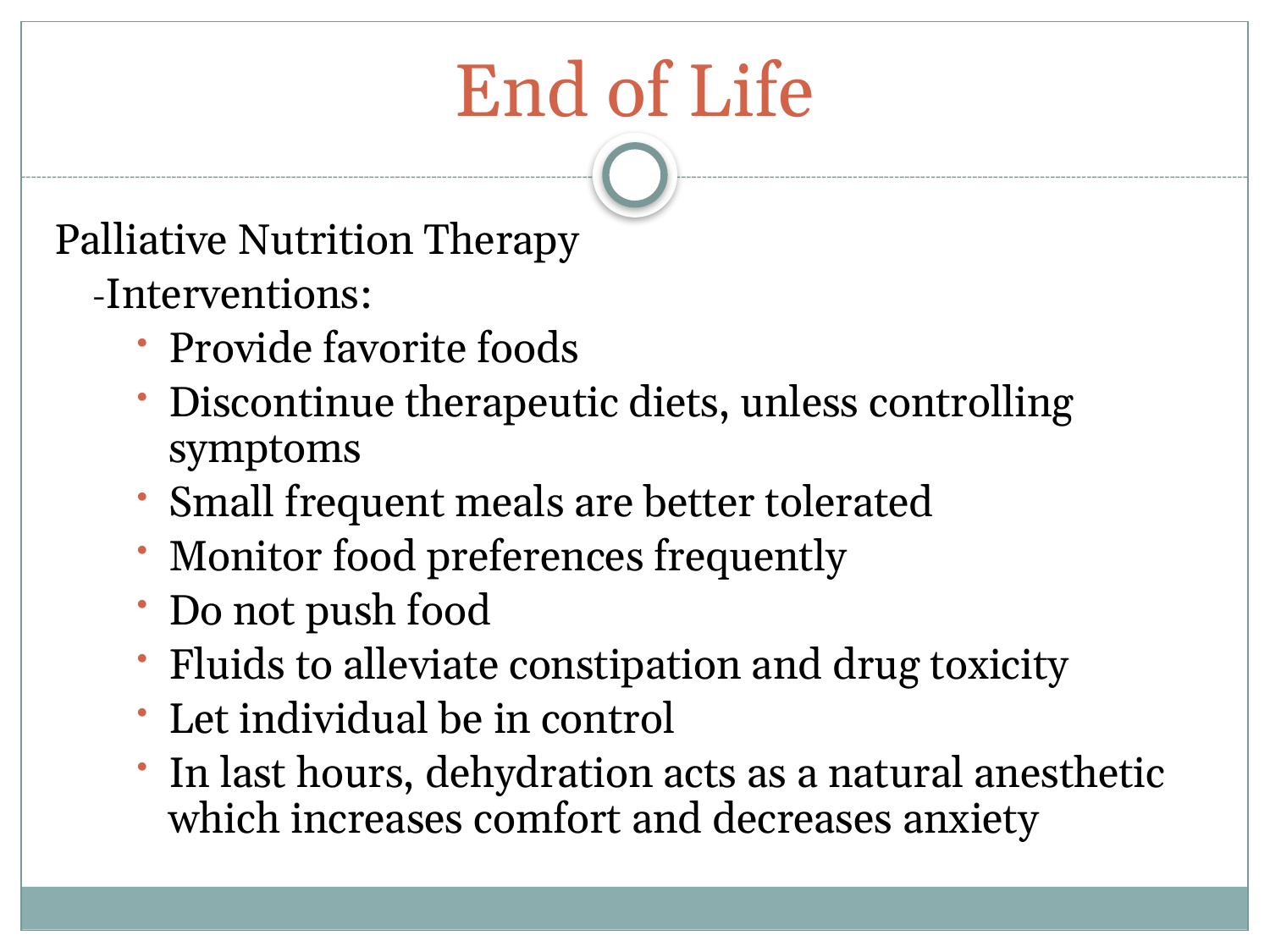

# End of Life
Palliative Nutrition Therapy
	-Interventions:
Provide favorite foods
Discontinue therapeutic diets, unless controlling symptoms
Small frequent meals are better tolerated
Monitor food preferences frequently
Do not push food
Fluids to alleviate constipation and drug toxicity
Let individual be in control
In last hours, dehydration acts as a natural anesthetic which increases comfort and decreases anxiety